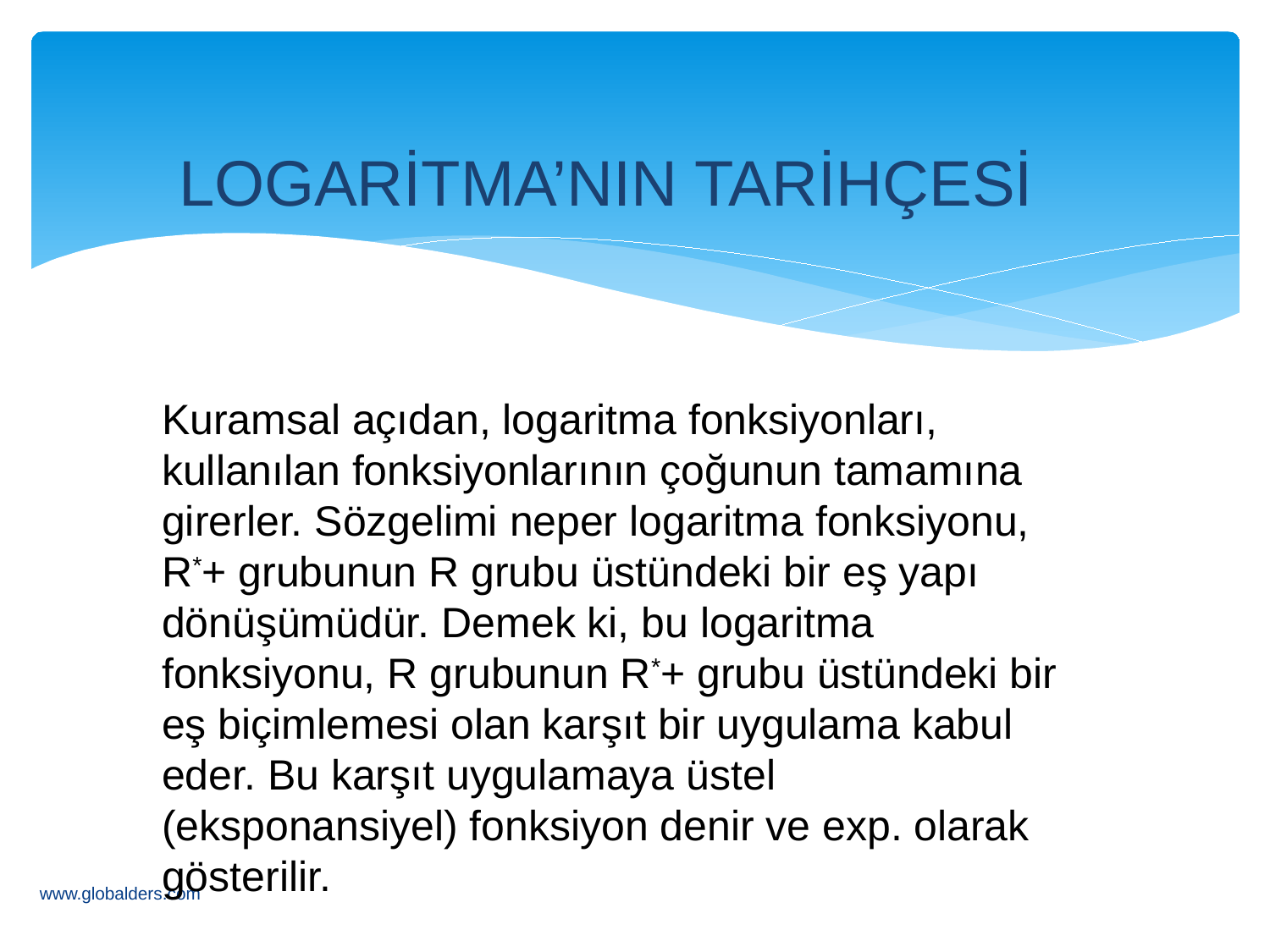

LOGARİTMA’NIN TARİHÇESİ
Kuramsal açıdan, logaritma fonksiyonları, kullanılan fonksiyonlarının çoğunun tamamına girerler. Sözgelimi neper logaritma fonksiyonu, R*+ grubunun R grubu üstündeki bir eş yapı dönüşümüdür. Demek ki, bu logaritma fonksiyonu, R grubunun R*+ grubu üstündeki bir eş biçimlemesi olan karşıt bir uygulama kabul eder. Bu karşıt uygulamaya üstel (eksponansiyel) fonksiyon denir ve exp. olarak gösterilir.
www.globalders.com